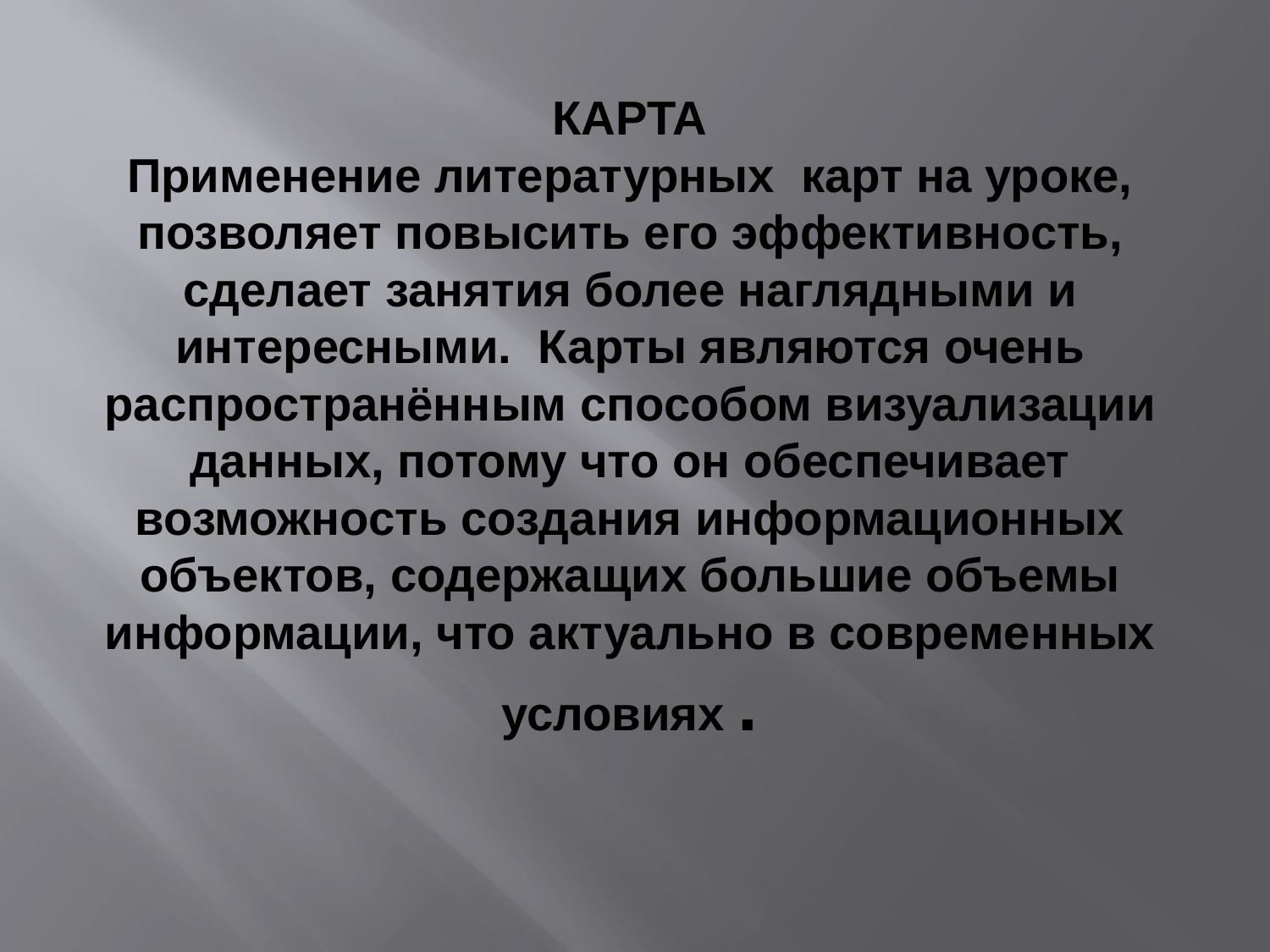

# КАРТА Применение литературных  карт на уроке, позволяет повысить его эффективность, сделает занятия более наглядными и интересными.  Карты являются очень распространённым способом визуализации данных, потому что он обеспечивает возможность создания информационных объектов, содержащих большие объемы информации, что актуально в современных условиях .